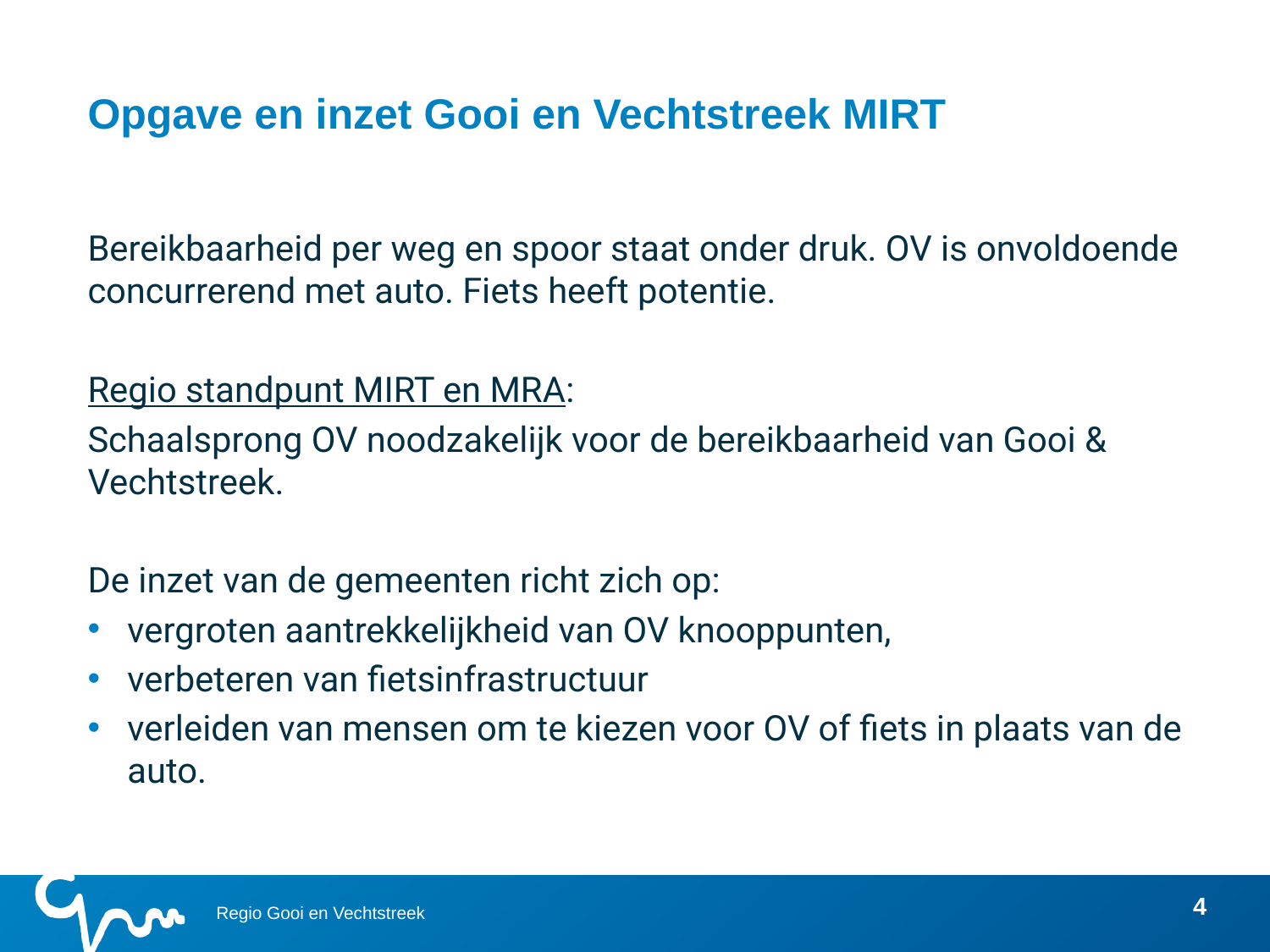

# Opgave en inzet Gooi en Vechtstreek MIRT
Bereikbaarheid per weg en spoor staat onder druk. OV is onvoldoende concurrerend met auto. Fiets heeft potentie.

Regio standpunt MIRT en MRA:
Schaalsprong OV noodzakelijk voor de bereikbaarheid van Gooi & Vechtstreek.

De inzet van de gemeenten richt zich op:
vergroten aantrekkelijkheid van OV knooppunten,
verbeteren van fietsinfrastructuur
verleiden van mensen om te kiezen voor OV of fiets in plaats van de auto.